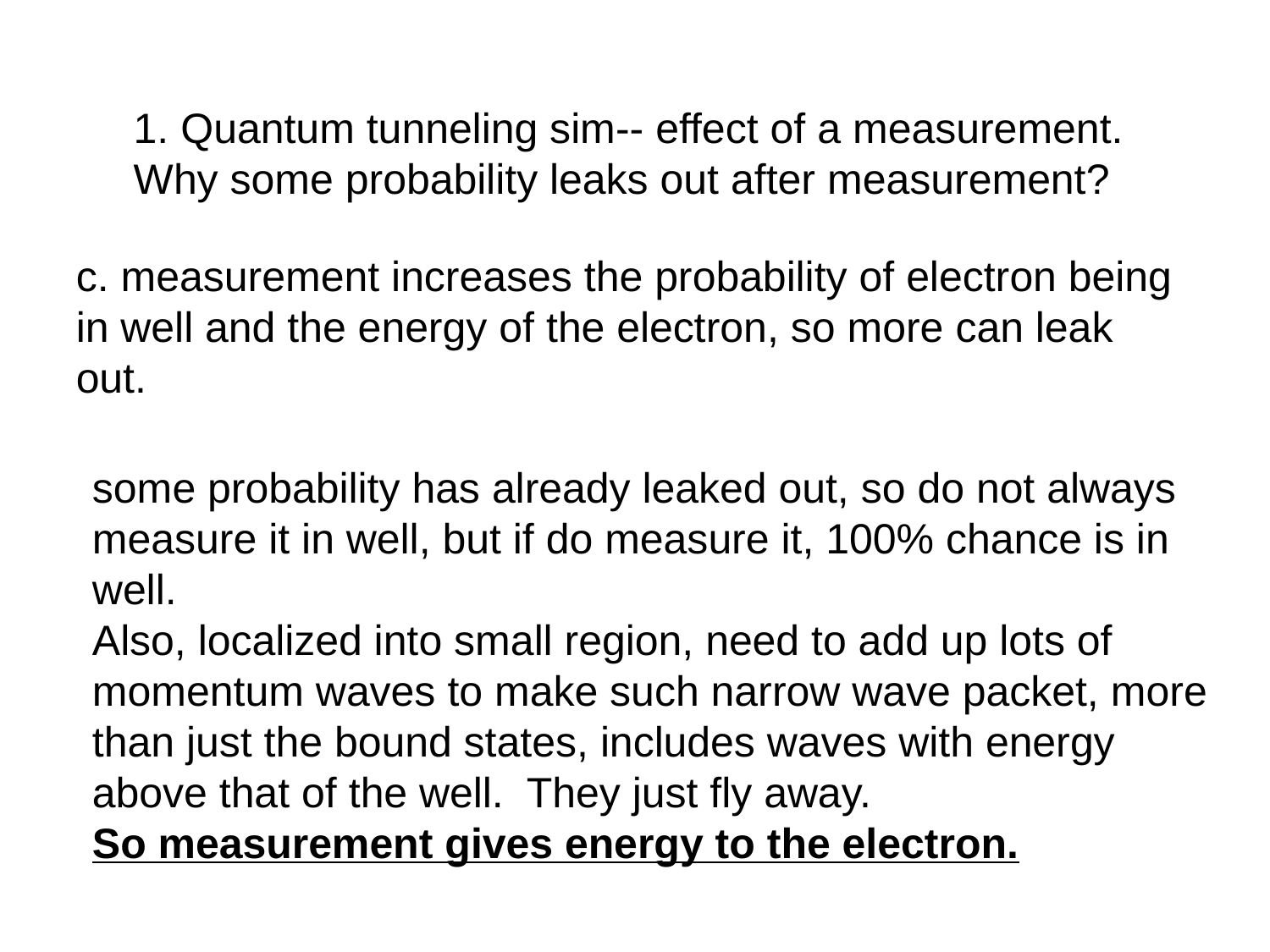

1. Quantum tunneling sim-- effect of a measurement.
Why some probability leaks out after measurement?
c. measurement increases the probability of electron being in well and the energy of the electron, so more can leak out.
some probability has already leaked out, so do not always
measure it in well, but if do measure it, 100% chance is in
well.
Also, localized into small region, need to add up lots of
momentum waves to make such narrow wave packet, more
than just the bound states, includes waves with energy
above that of the well.  They just fly away.
So measurement gives energy to the electron.